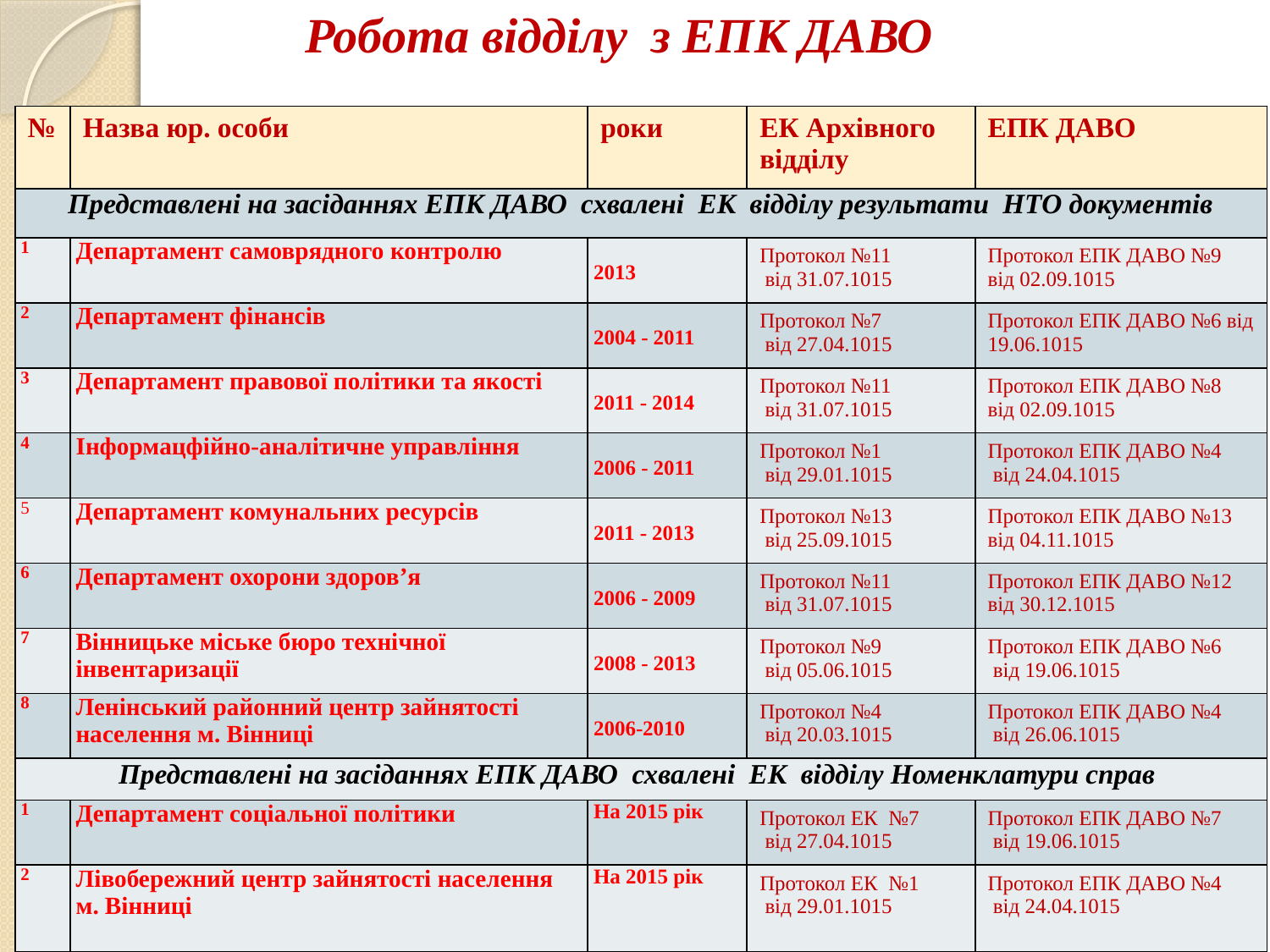

# Робота відділу  з ЕПК ДАВО
| № | Назва юр. особи | роки | ЕК Архівного відділу | ЕПК ДАВО |
| --- | --- | --- | --- | --- |
| Представлені на засіданнях ЕПК ДАВО схвалені ЕК відділу результати НТО документів |  |  |  |  |
| 1 | Департамент самоврядного контролю | 2013 | Протокол №11 від 31.07.1015 | Протокол ЕПК ДАВО №9 від 02.09.1015 |
| 2 | Департамент фінансів | 2004 - 2011 | Протокол №7 від 27.04.1015 | Протокол ЕПК ДАВО №6 від 19.06.1015 |
| 3 | Департамент правової політики та якості | 2011 - 2014 | Протокол №11 від 31.07.1015 | Протокол ЕПК ДАВО №8 від 02.09.1015 |
| 4 | Інформацфійно-аналітичне управління | 2006 - 2011 | Протокол №1 від 29.01.1015 | Протокол ЕПК ДАВО №4 від 24.04.1015 |
| 5 | Департамент комунальних ресурсів | 2011 - 2013 | Протокол №13 від 25.09.1015 | Протокол ЕПК ДАВО №13 від 04.11.1015 |
| 6 | Департамент охорони здоров’я | 2006 - 2009 | Протокол №11 від 31.07.1015 | Протокол ЕПК ДАВО №12 від 30.12.1015 |
| 7 | Вінницьке міське бюро технічної інвентаризації | 2008 - 2013 | Протокол №9 від 05.06.1015 | Протокол ЕПК ДАВО №6 від 19.06.1015 |
| 8 | Ленінський районний центр зайнятості населення м. Вінниці | 2006-2010 | Протокол №4 від 20.03.1015 | Протокол ЕПК ДАВО №4 від 26.06.1015 |
| Представлені на засіданнях ЕПК ДАВО схвалені ЕК відділу Номенклатури справ |  |  |  |  |
| 1 | Департамент соціальної політики | На 2015 рік | Протокол ЕК №7 від 27.04.1015 | Протокол ЕПК ДАВО №7 від 19.06.1015 |
| 2 | Лівобережний центр зайнятості населення м. Вінниці | На 2015 рік | Протокол ЕК №1 від 29.01.1015 | Протокол ЕПК ДАВО №4 від 24.04.1015 |